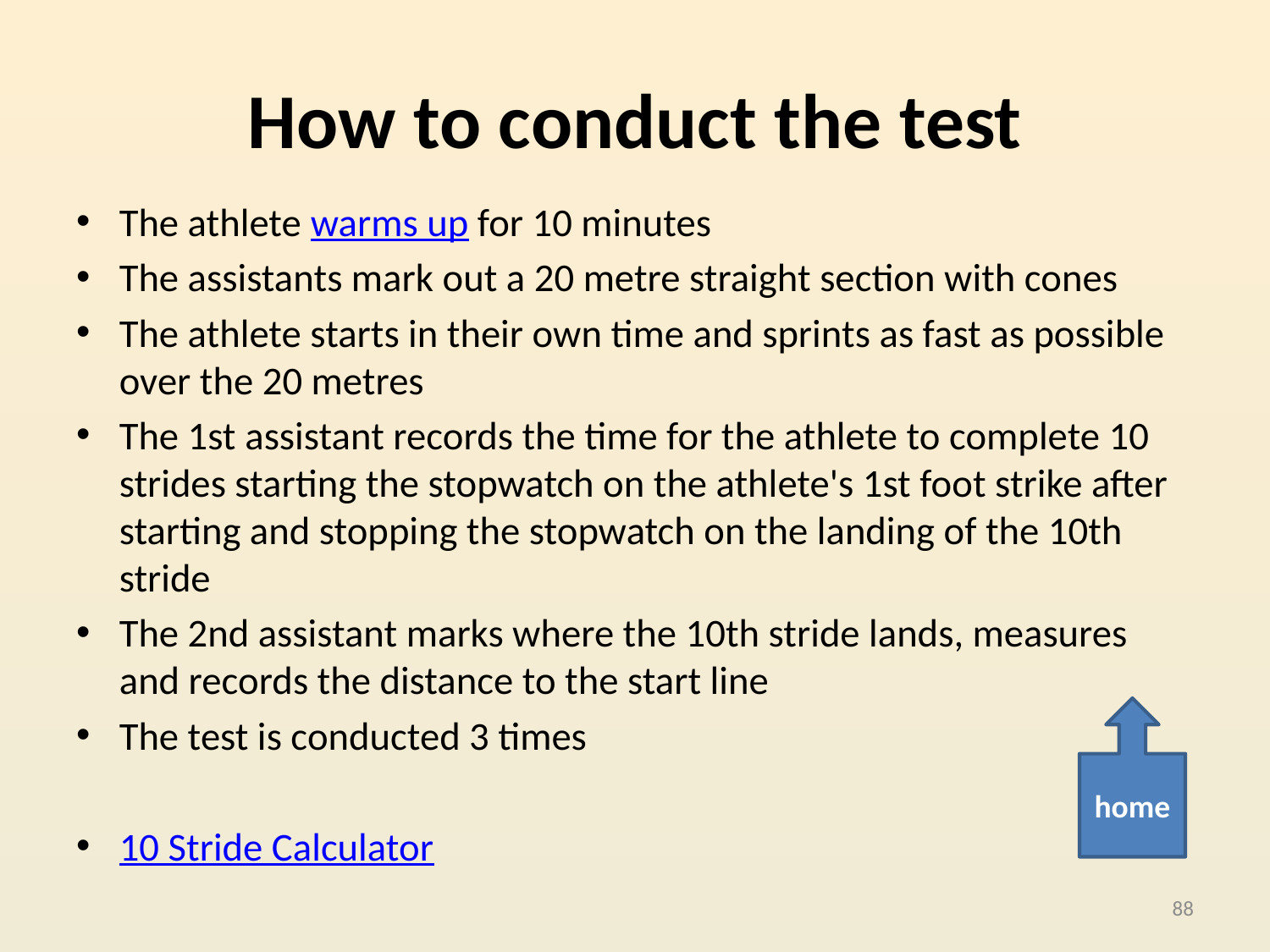

# How to conduct the test
The athlete warms up for 10 minutes
The assistants mark out a 20 metre straight section with cones
The athlete starts in their own time and sprints as fast as possible over the 20 metres
The 1st assistant records the time for the athlete to complete 10 strides starting the stopwatch on the athlete's 1st foot strike after starting and stopping the stopwatch on the landing of the 10th stride
The 2nd assistant marks where the 10th stride lands, measures and records the distance to the start line
The test is conducted 3 times

10 Stride Calculator

home
88